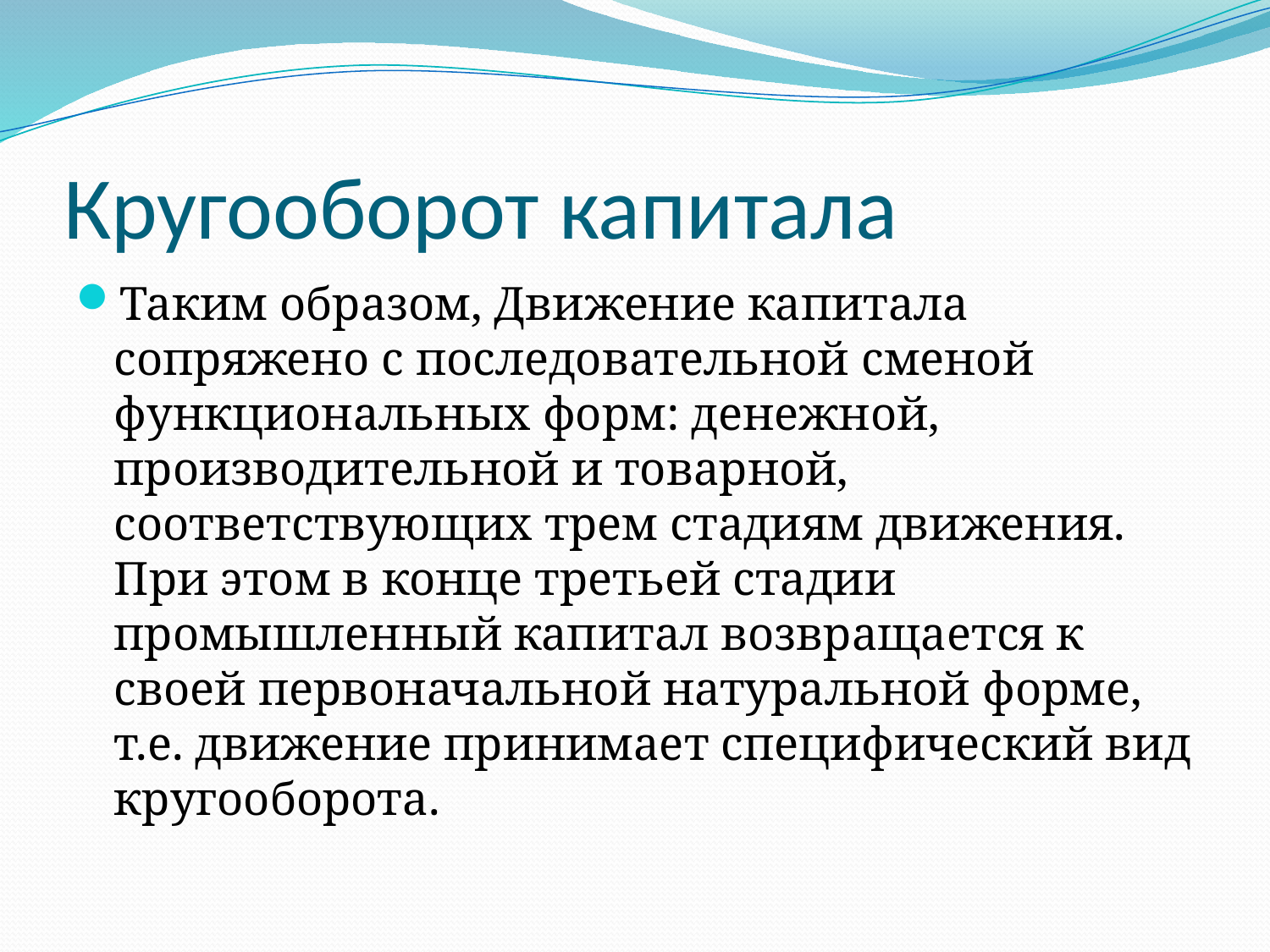

# Кругооборот капитала
Таким образом, Движение капитала сопряжено с последовательной сменой функциональных форм: денежной, производительной и товарной, соответствующих трем стадиям движения. При этом в конце третьей стадии промышленный капитал возвращается к своей первоначальной натуральной форме, т.е. движение принимает специфический вид кругооборота.